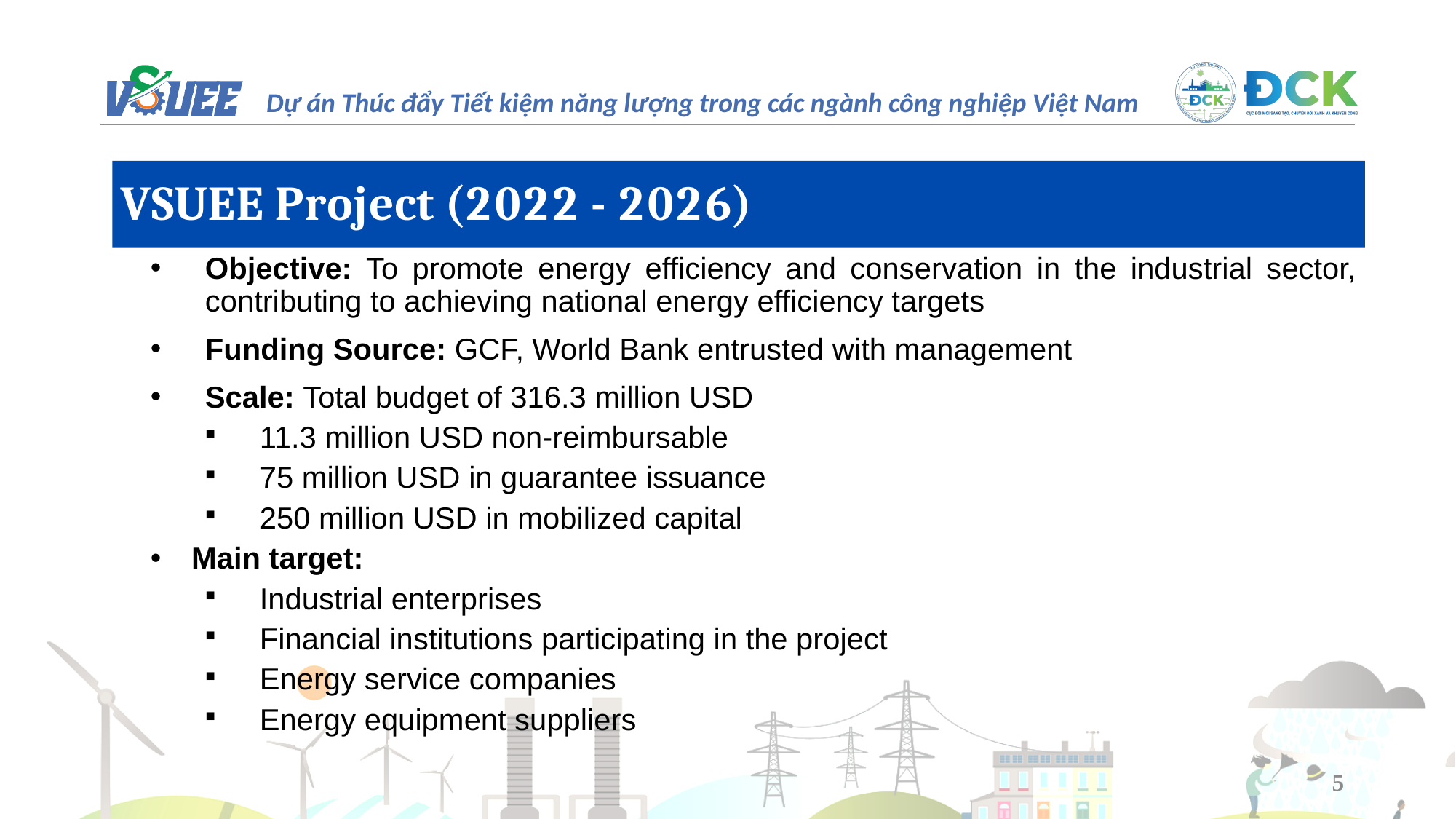

VSUEE Project (2022 - 2026)
Objective: To promote energy efficiency and conservation in the industrial sector, contributing to achieving national energy efficiency targets
Funding Source: GCF, World Bank entrusted with management
Scale: Total budget of 316.3 million USD
11.3 million USD non-reimbursable
75 million USD in guarantee issuance
250 million USD in mobilized capital
Main target:
Industrial enterprises
Financial institutions participating in the project
Energy service companies
Energy equipment suppliers
5